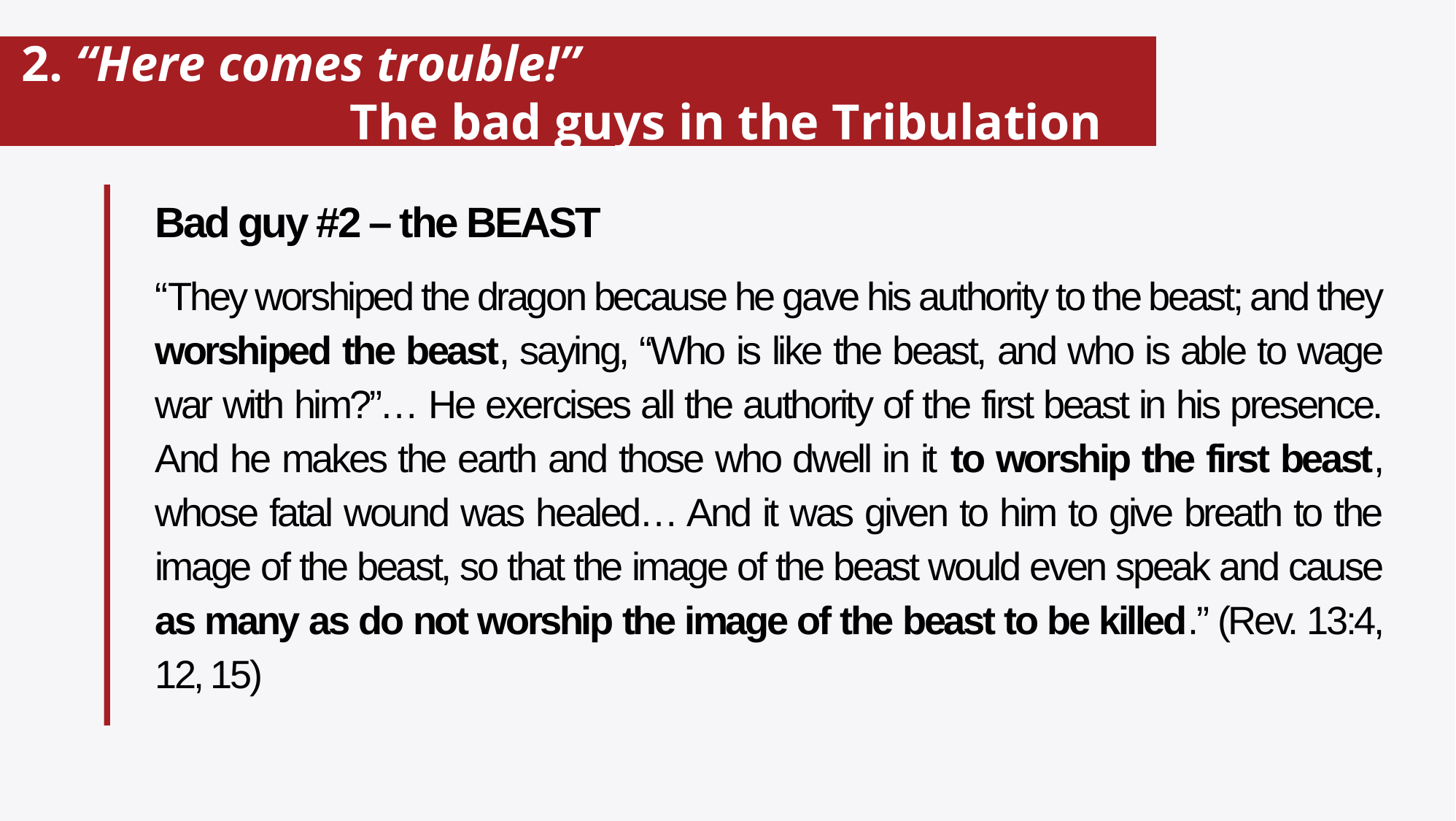

# 2. “Here comes trouble!” The bad guys in the Tribulation
Bad guy #2 – the BEAST
“They worshiped the dragon because he gave his authority to the beast; and they worshiped the beast, saying, “Who is like the beast, and who is able to wage war with him?”… He exercises all the authority of the first beast in his presence. And he makes the earth and those who dwell in it to worship the first beast, whose fatal wound was healed… And it was given to him to give breath to the image of the beast, so that the image of the beast would even speak and cause as many as do not worship the image of the beast to be killed.” (Rev. 13:4, 12, 15)